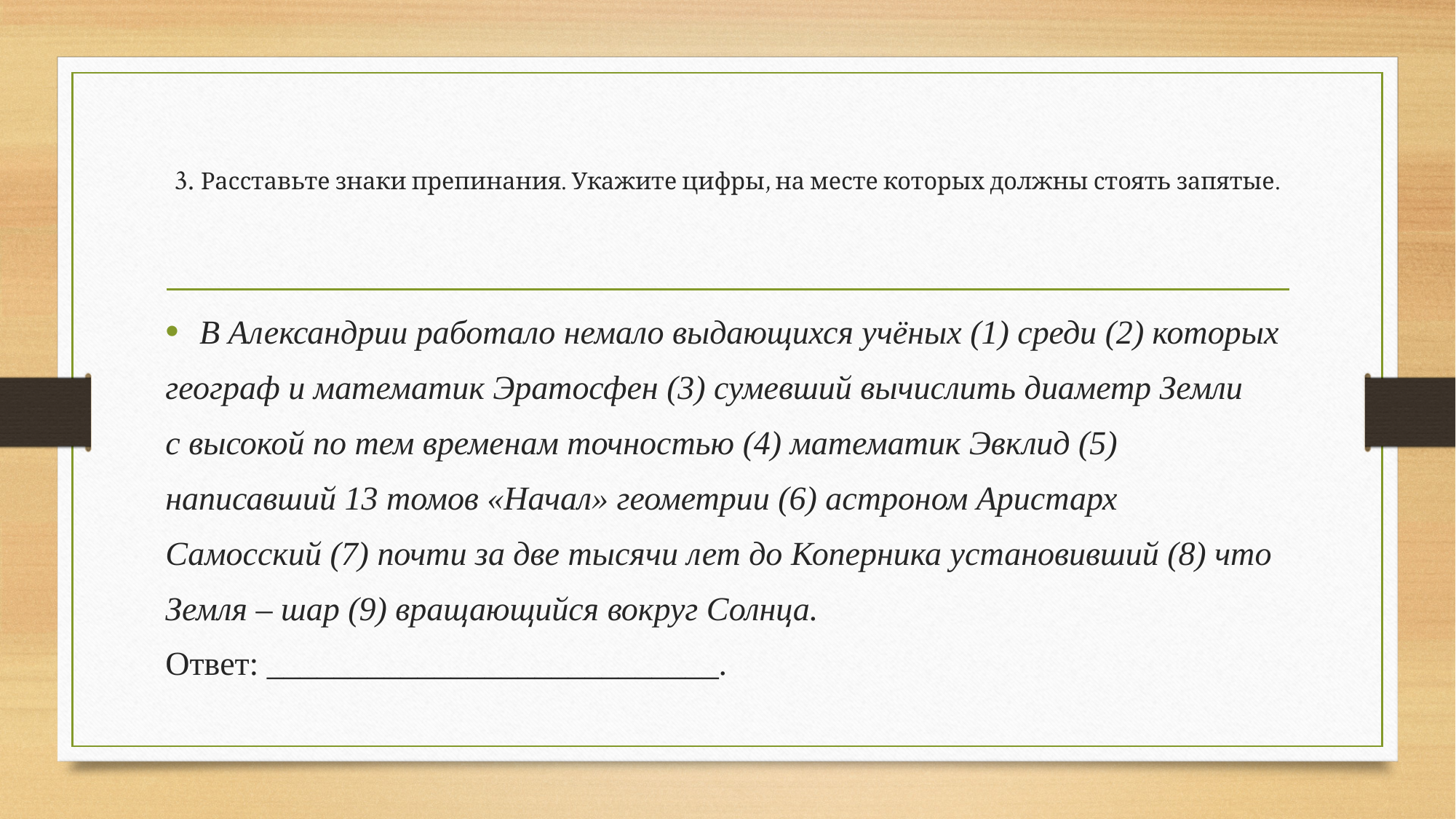

# 3. Расставьте знаки препинания. Укажите цифры, на месте которых должны стоять запятые.
В Александрии работало немало выдающихся учёных (1) среди (2) которых
географ и математик Эратосфен (3) сумевший вычислить диаметр Земли
с высокой по тем временам точностью (4) математик Эвклид (5)
написавший 13 томов «Начал» геометрии (6) астроном Аристарх
Самосский (7) почти за две тысячи лет до Коперника установивший (8) что
Земля – шар (9) вращающийся вокруг Солнца.
Ответ: ___________________________.